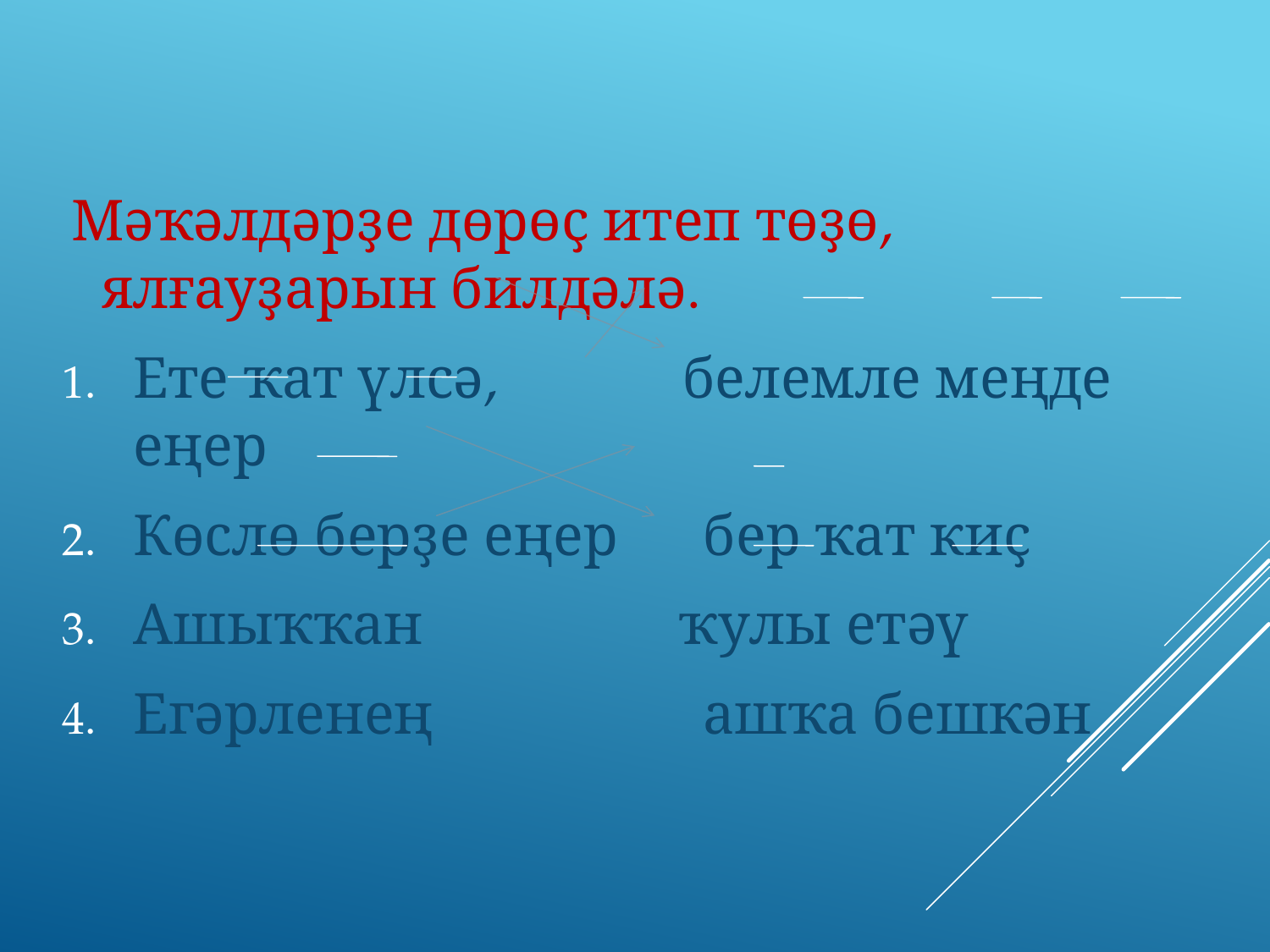

Мәҡәлдәрҙе дөрөҫ итеп төҙө, ялғауҙарын билдәлә.
Ете ҡат үлсә,             белемле меңде еңер
Көслө берҙе еңер      бер ҡат киҫ
Ашыҡҡан                  ҡулы етәү
Егәрленең                   ашҡа бешкән